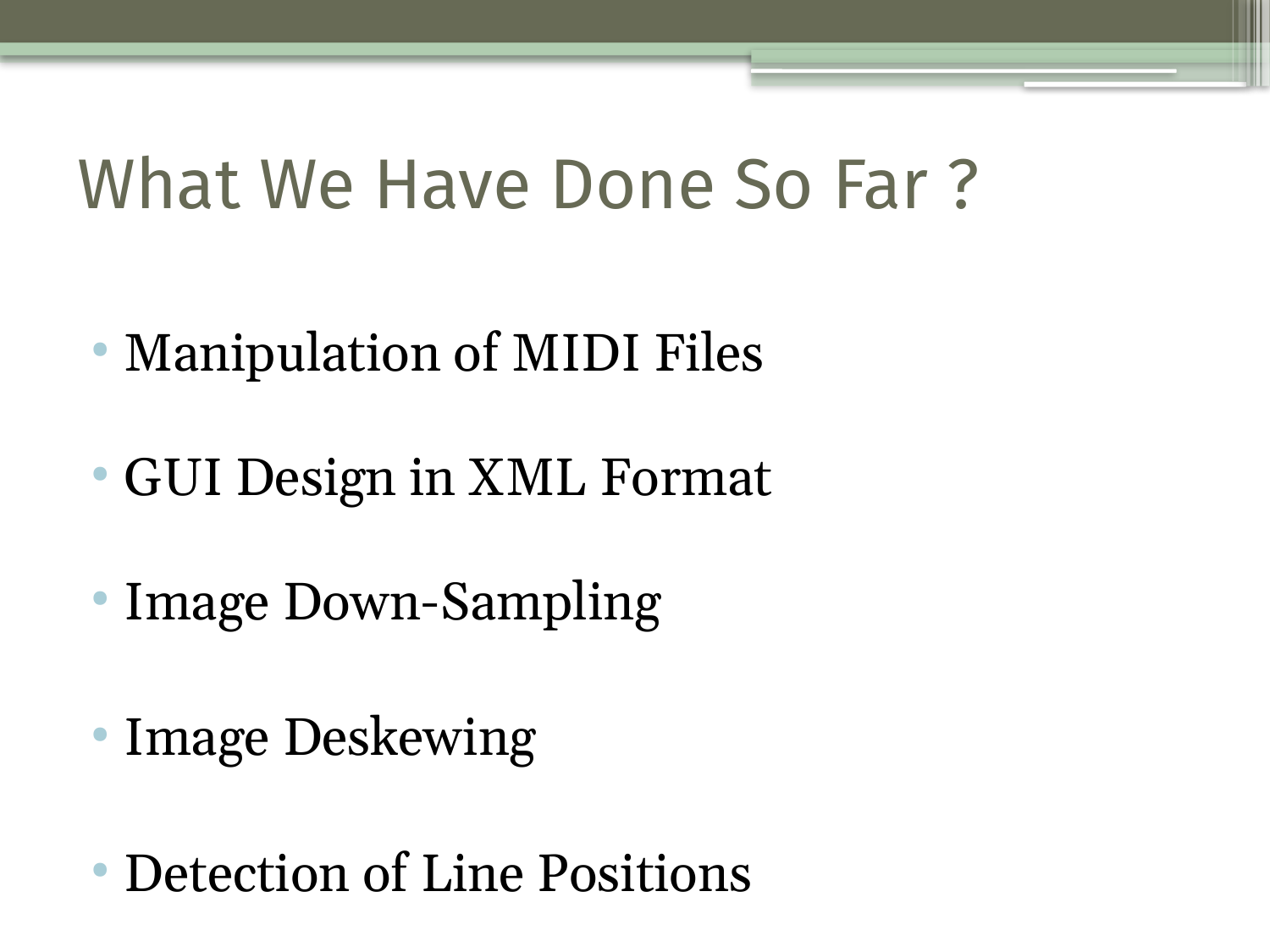

# What We Have Done So Far ?
Manipulation of MIDI Files

GUI Design in XML Format

Image Down-Sampling

Image Deskewing

Detection of Line Positions